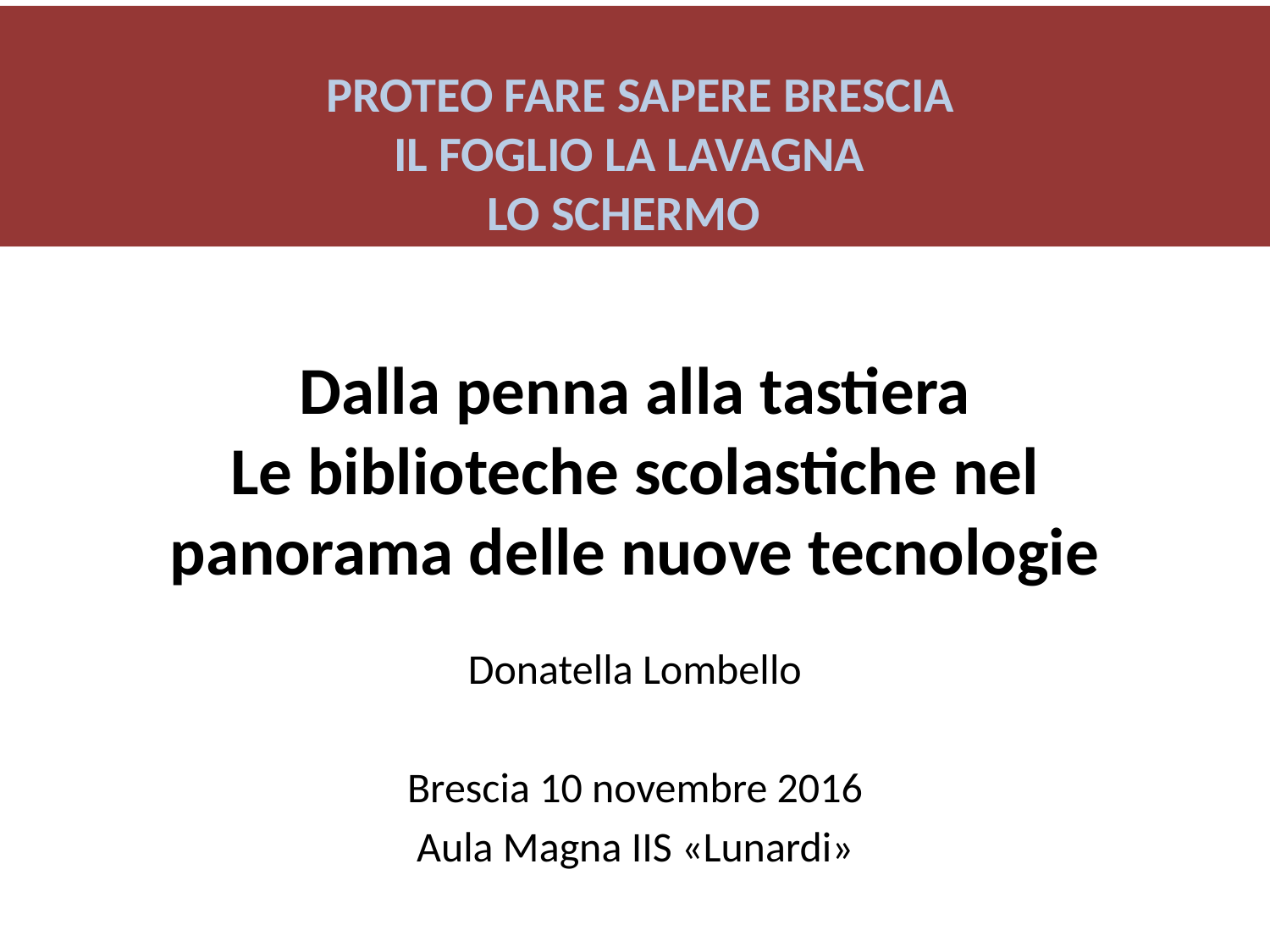

PROTEO FARE SAPERE BRESCIA
IL FOGLIO LA LAVAGNA
LO SCHERMO
# Dalla penna alla tastiera Le biblioteche scolastiche nel panorama delle nuove tecnologie
Donatella Lombello

Brescia 10 novembre 2016
Aula Magna IIS «Lunardi»